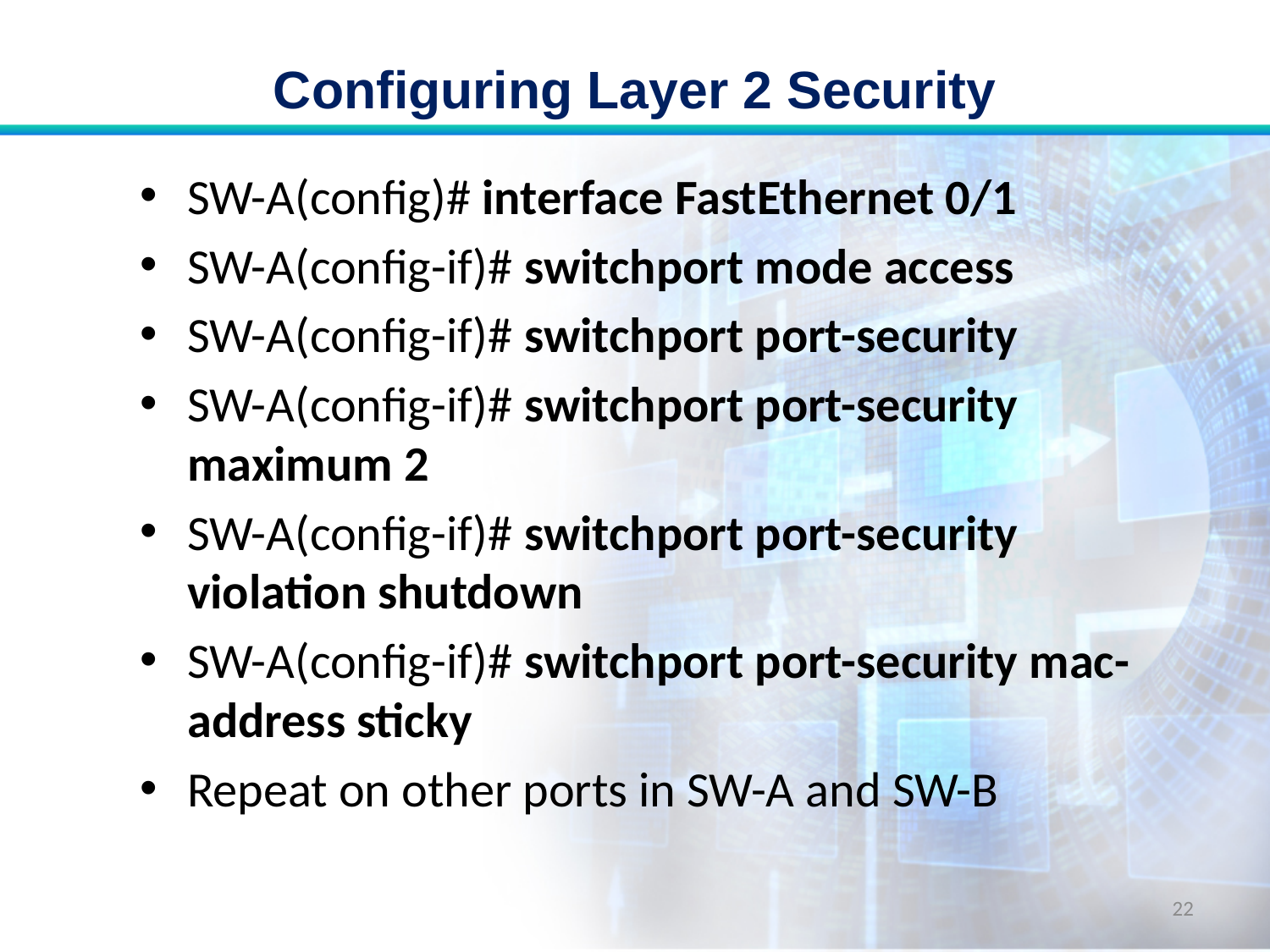

# Configuring Layer 2 Security
SW-A(config)# interface FastEthernet 0/1
SW-A(config-if)# switchport mode access
SW-A(config-if)# switchport port-security
SW-A(config-if)# switchport port-security maximum 2
SW-A(config-if)# switchport port-security violation shutdown
SW-A(config-if)# switchport port-security mac-address sticky
Repeat on other ports in SW-A and SW-B

22